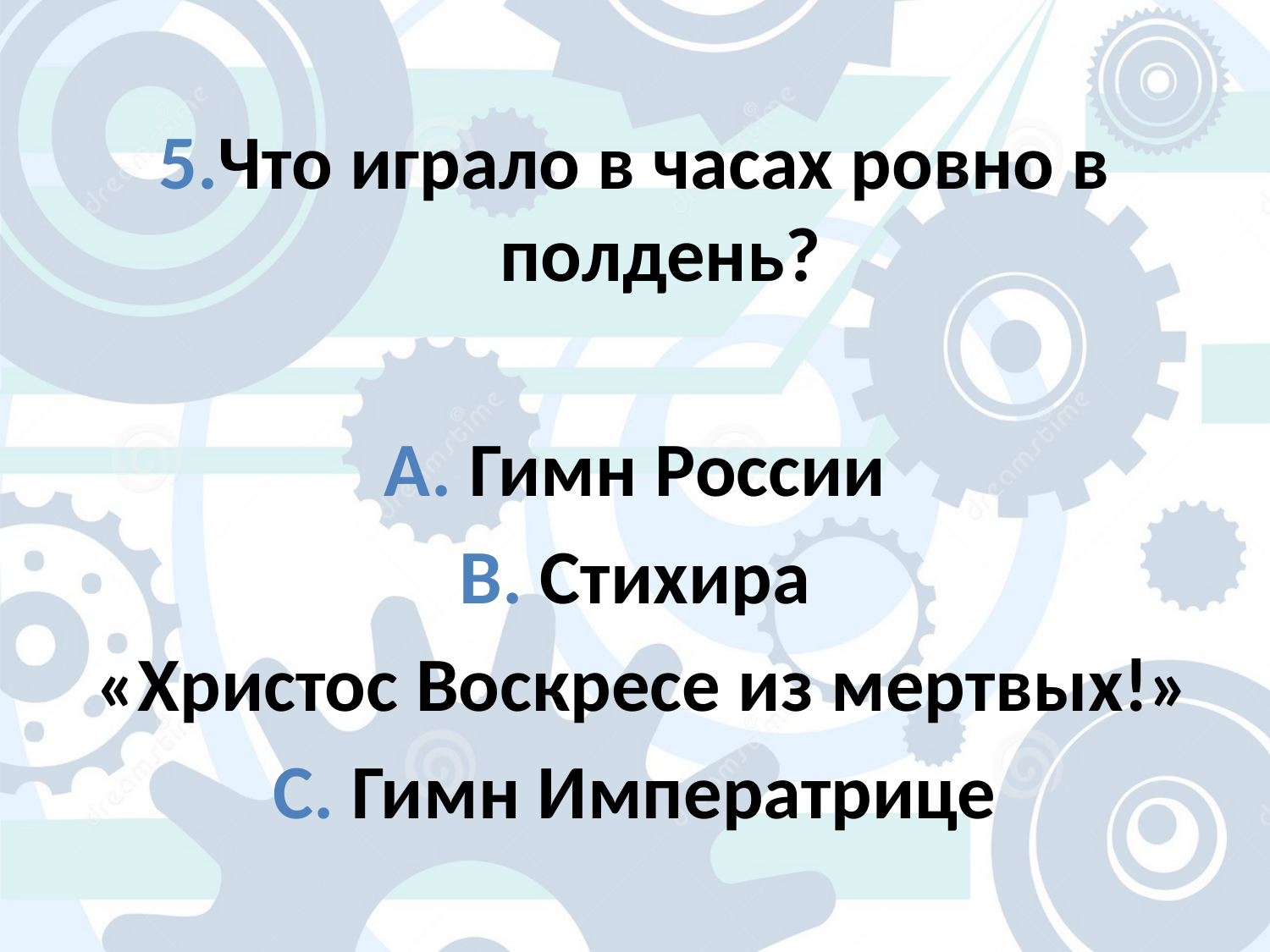

5.Что играло в часах ровно в полдень?

А. Гимн России
В. Стихира
 «Христос Воскресе из мертвых!»
С. Гимн Императрице